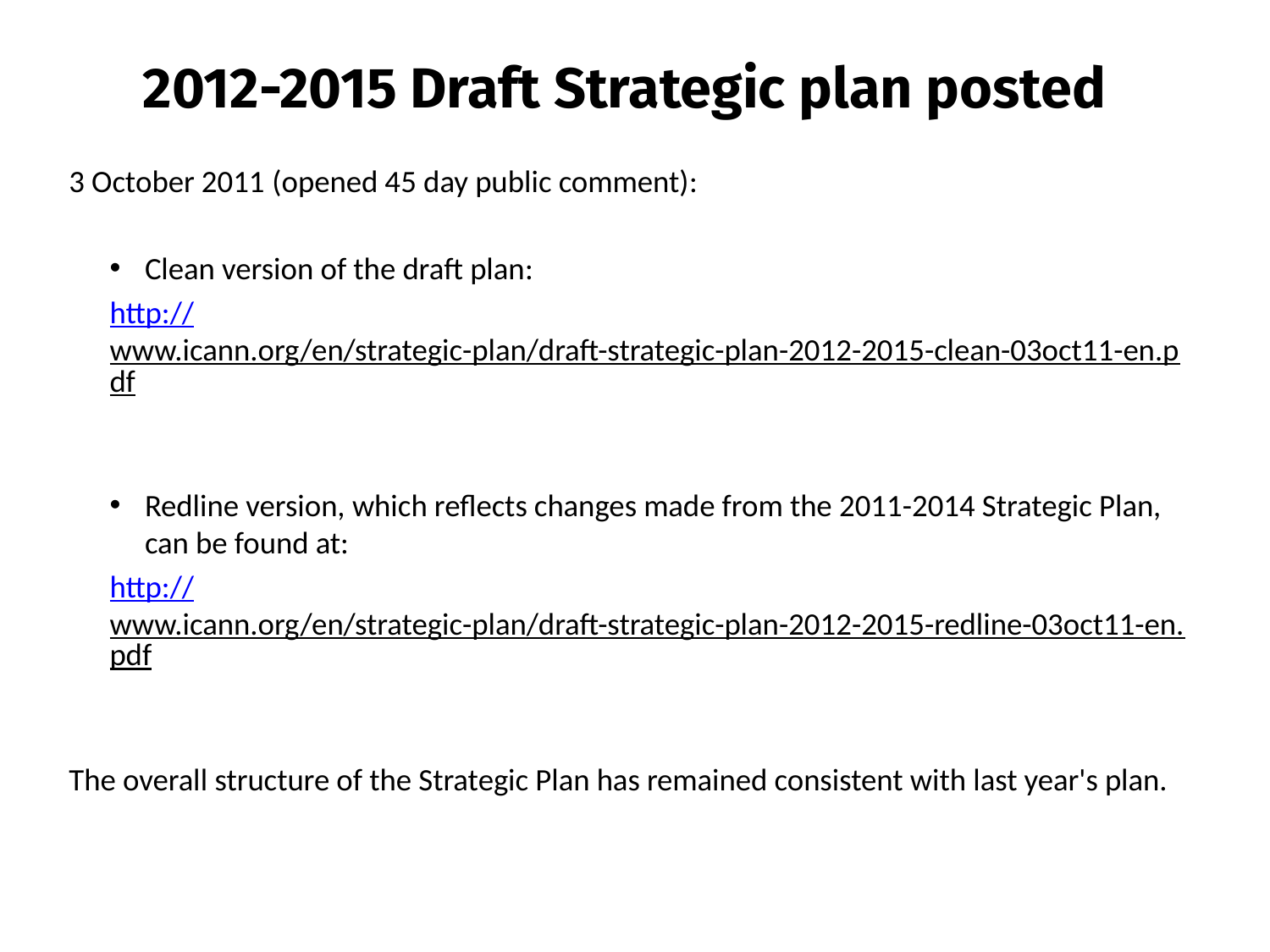

# 2012-2015 Draft Strategic plan posted
3 October 2011 (opened 45 day public comment):

Clean version of the draft plan:
http://www.icann.org/en/strategic-plan/draft-strategic-plan-2012-2015-clean-03oct11-en.pdf

Redline version, which reflects changes made from the 2011-2014 Strategic Plan, can be found at:
http://www.icann.org/en/strategic-plan/draft-strategic-plan-2012-2015-redline-03oct11-en.pdf

The overall structure of the Strategic Plan has remained consistent with last year's plan.

6